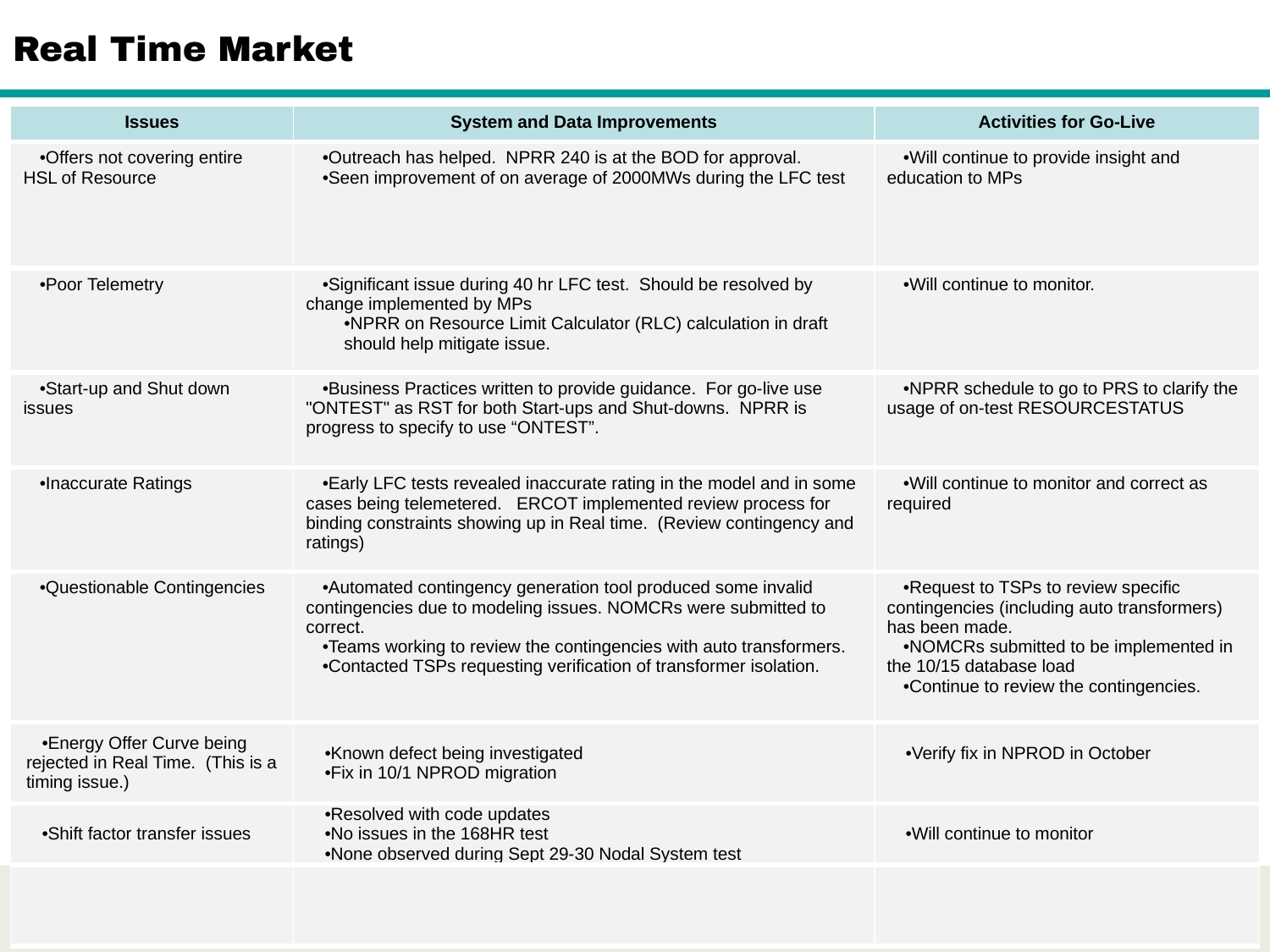

# Real Time Market
| Issues | System and Data Improvements | Activities for Go-Live |
| --- | --- | --- |
| Offers not covering entire HSL of Resource | Outreach has helped. NPRR 240 is at the BOD for approval. Seen improvement of on average of 2000MWs during the LFC test | Will continue to provide insight and education to MPs |
| Poor Telemetry | Significant issue during 40 hr LFC test. Should be resolved by change implemented by MPs NPRR on Resource Limit Calculator (RLC) calculation in draft should help mitigate issue. | Will continue to monitor. |
| Start-up and Shut down issues | Business Practices written to provide guidance. For go-live use "ONTEST" as RST for both Start-ups and Shut-downs. NPRR is progress to specify to use “ONTEST”. | NPRR schedule to go to PRS to clarify the usage of on-test RESOURCESTATUS |
| Inaccurate Ratings | Early LFC tests revealed inaccurate rating in the model and in some cases being telemetered. ERCOT implemented review process for binding constraints showing up in Real time. (Review contingency and ratings) | Will continue to monitor and correct as required |
| Questionable Contingencies | Automated contingency generation tool produced some invalid contingencies due to modeling issues. NOMCRs were submitted to correct. Teams working to review the contingencies with auto transformers. Contacted TSPs requesting verification of transformer isolation. | Request to TSPs to review specific contingencies (including auto transformers) has been made. NOMCRs submitted to be implemented in the 10/15 database load Continue to review the contingencies. |
| Energy Offer Curve being rejected in Real Time.  (This is a timing issue.) | Known defect being investigated Fix in 10/1 NPROD migration | Verify fix in NPROD in October |
| Shift factor transfer issues | Resolved with code updates No issues in the 168HR test None observed during Sept 29-30 Nodal System test | Will continue to monitor |
|  |  |  |
7 October 2010
Technical Advisory Committee